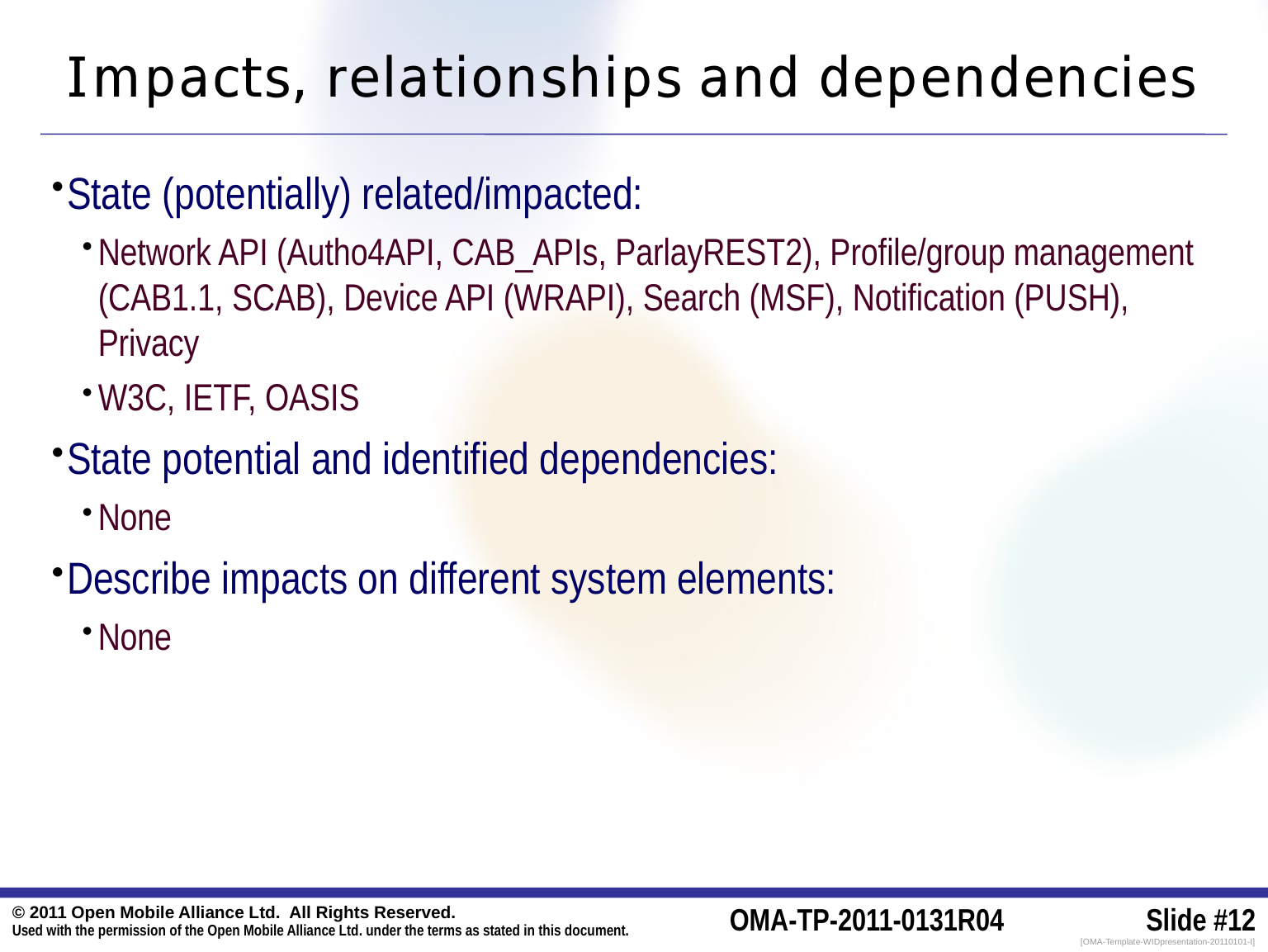

# Impacts, relationships and dependencies
State (potentially) related/impacted:
Network API (Autho4API, CAB_APIs, ParlayREST2), Profile/group management (CAB1.1, SCAB), Device API (WRAPI), Search (MSF), Notification (PUSH), Privacy
W3C, IETF, OASIS
State potential and identified dependencies:
None
Describe impacts on different system elements:
None